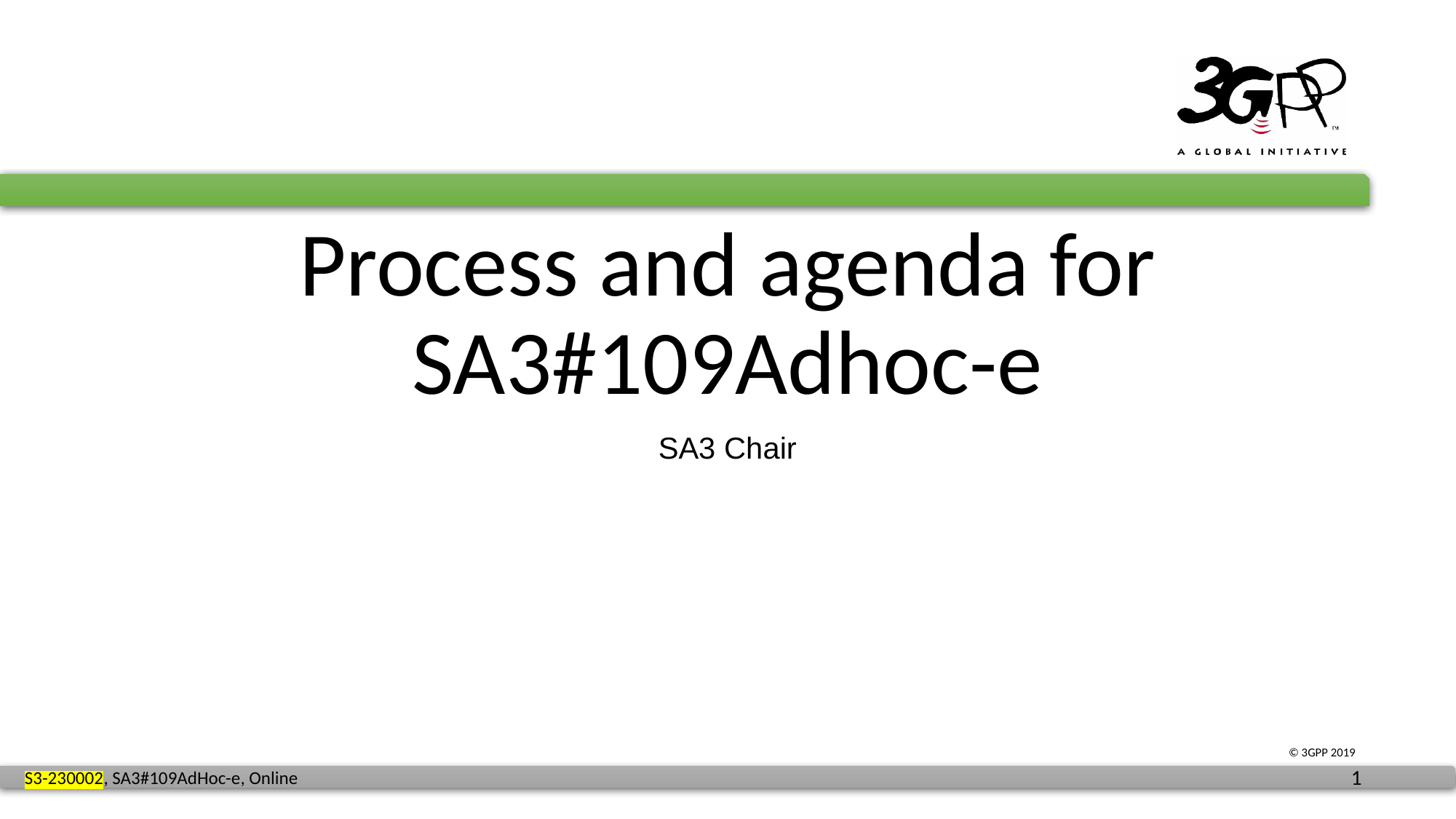

# Process and agenda for SA3#109Adhoc-e
SA3 Chair